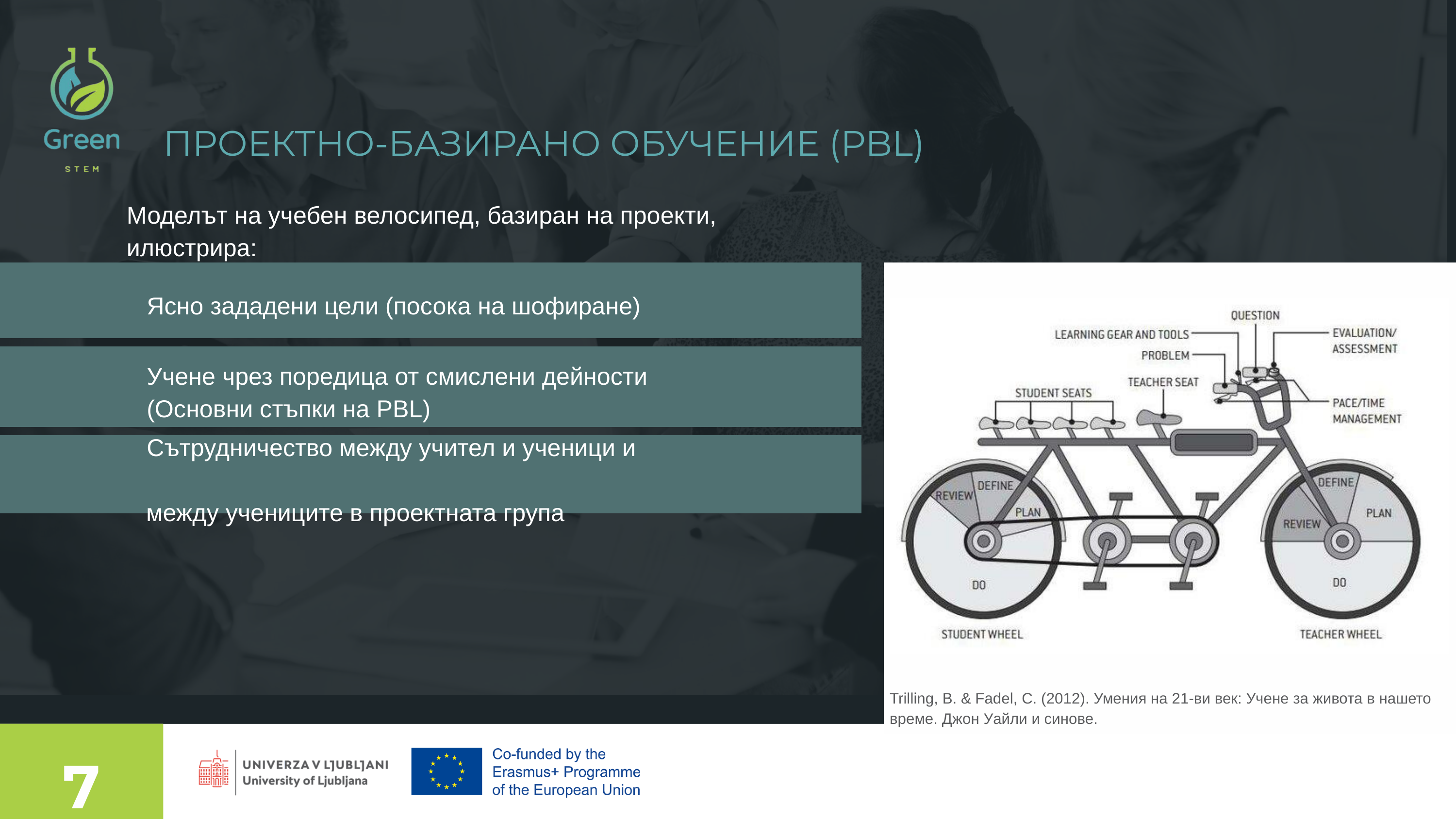

ПРОЕКТНО-БАЗИРАНО ОБУЧЕНИЕ (PBL)
Моделът на учебен велосипед, базиран на проекти, илюстрира:

                     Ясно зададени цели (посока на шофиране)

                     Учене чрез поредица от смислени дейности
                     (Основни стъпки на PBL)

                     Сътрудничество между учител и ученици и
                     между учениците в проектната група
Trilling, B. & Fadel, C. (2012). Умения на 21-ви век: Учене за живота в нашето време. Джон Уайли и синове.

7

Presented by Rachelle Beaudry